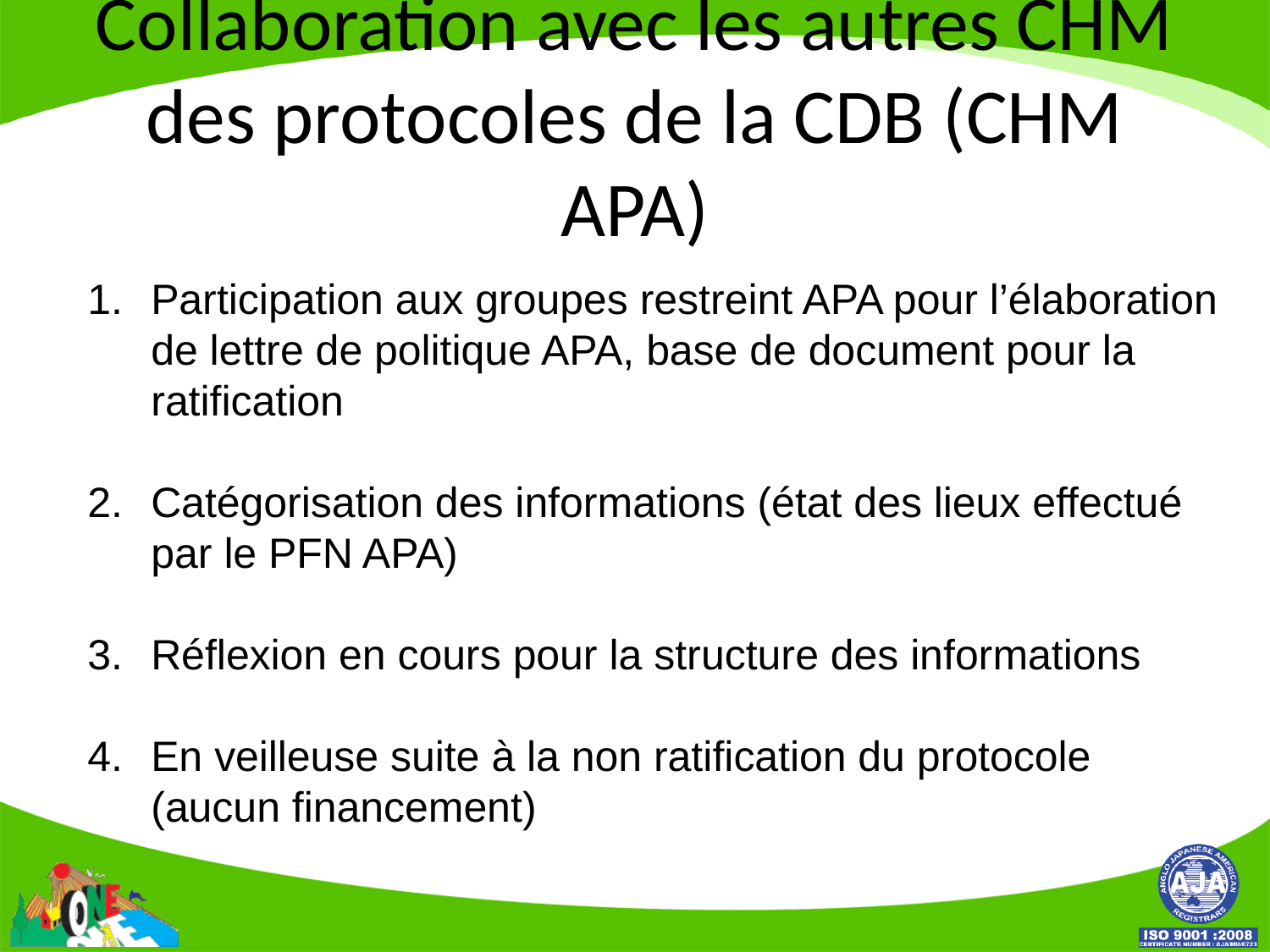

# Collaboration avec les autres CHM des protocoles de la CDB (CHM APA)
Participation aux groupes restreint APA pour l’élaboration de lettre de politique APA, base de document pour la ratification

Catégorisation des informations (état des lieux effectué par le PFN APA)

Réflexion en cours pour la structure des informations

En veilleuse suite à la non ratification du protocole (aucun financement)